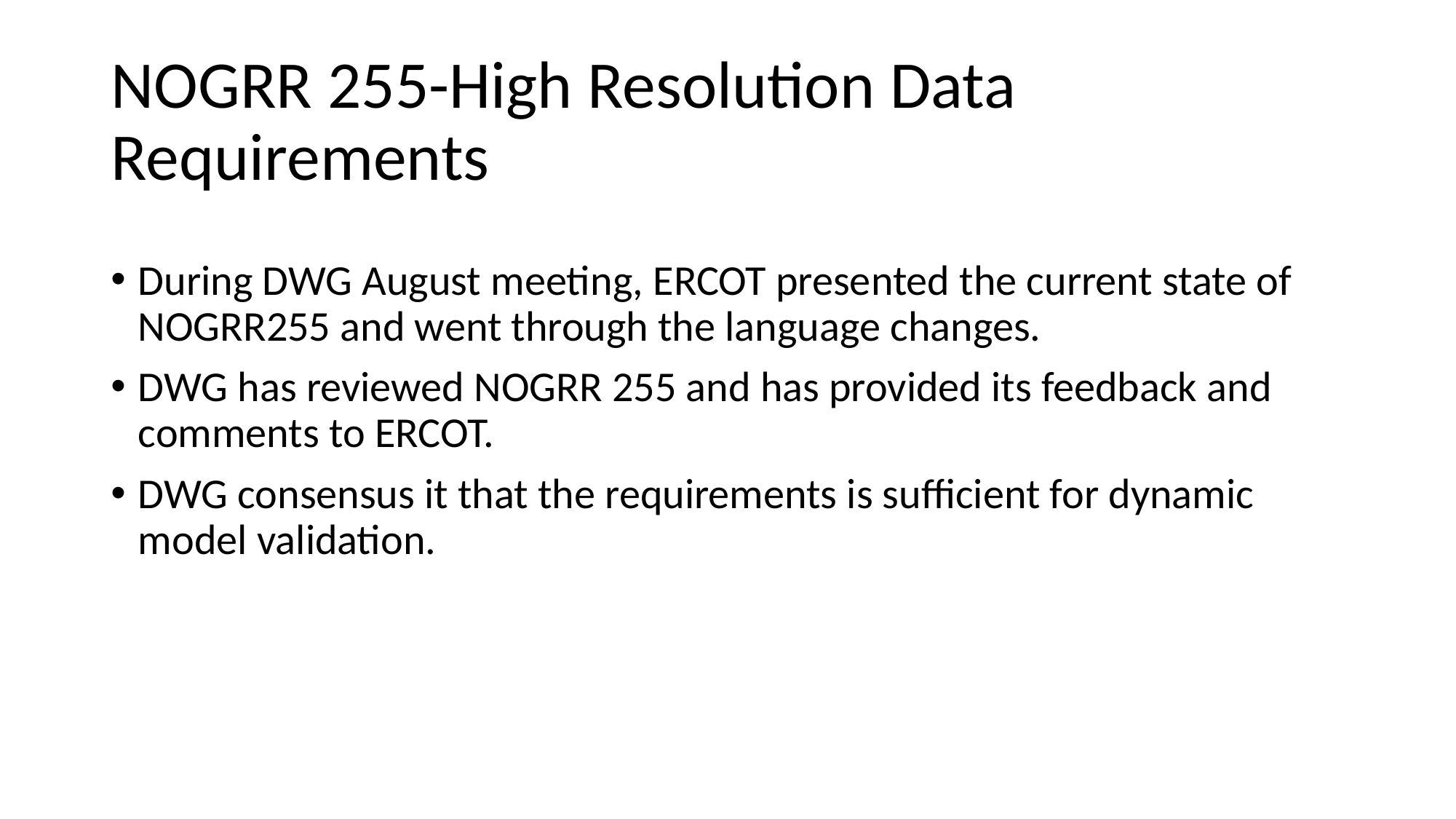

# NOGRR 255-High Resolution Data Requirements

During DWG August meeting, ERCOT presented the current state of NOGRR255 and went through the language changes.
DWG has reviewed NOGRR 255 and has provided its feedback and comments to ERCOT.
DWG consensus it that the requirements is sufficient for dynamic model validation.